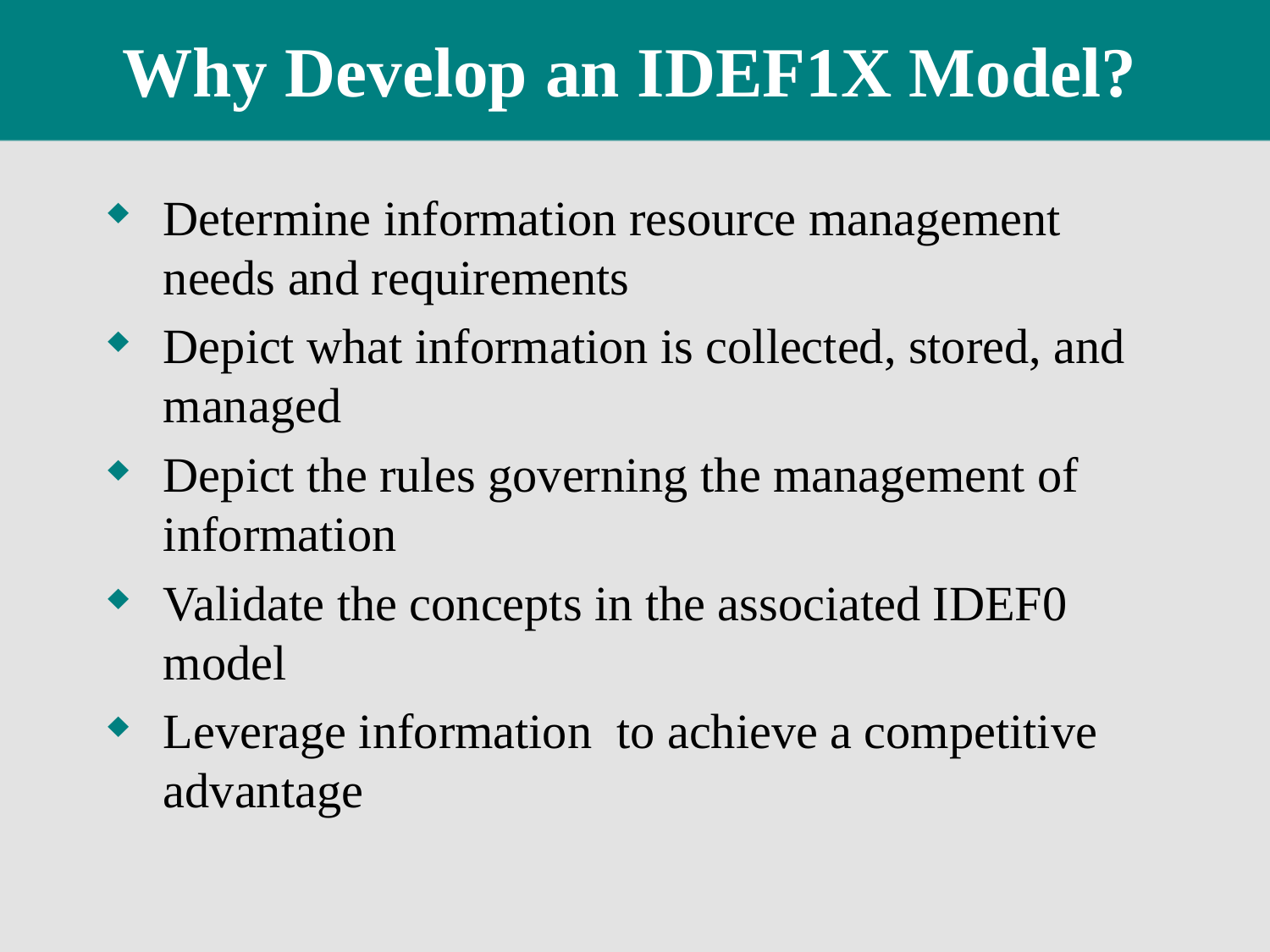

# Why Develop an IDEF1X Model?
Determine information resource management needs and requirements
Depict what information is collected, stored, and managed
Depict the rules governing the management of information
Validate the concepts in the associated IDEF0 model
Leverage information  to achieve a competitive advantage